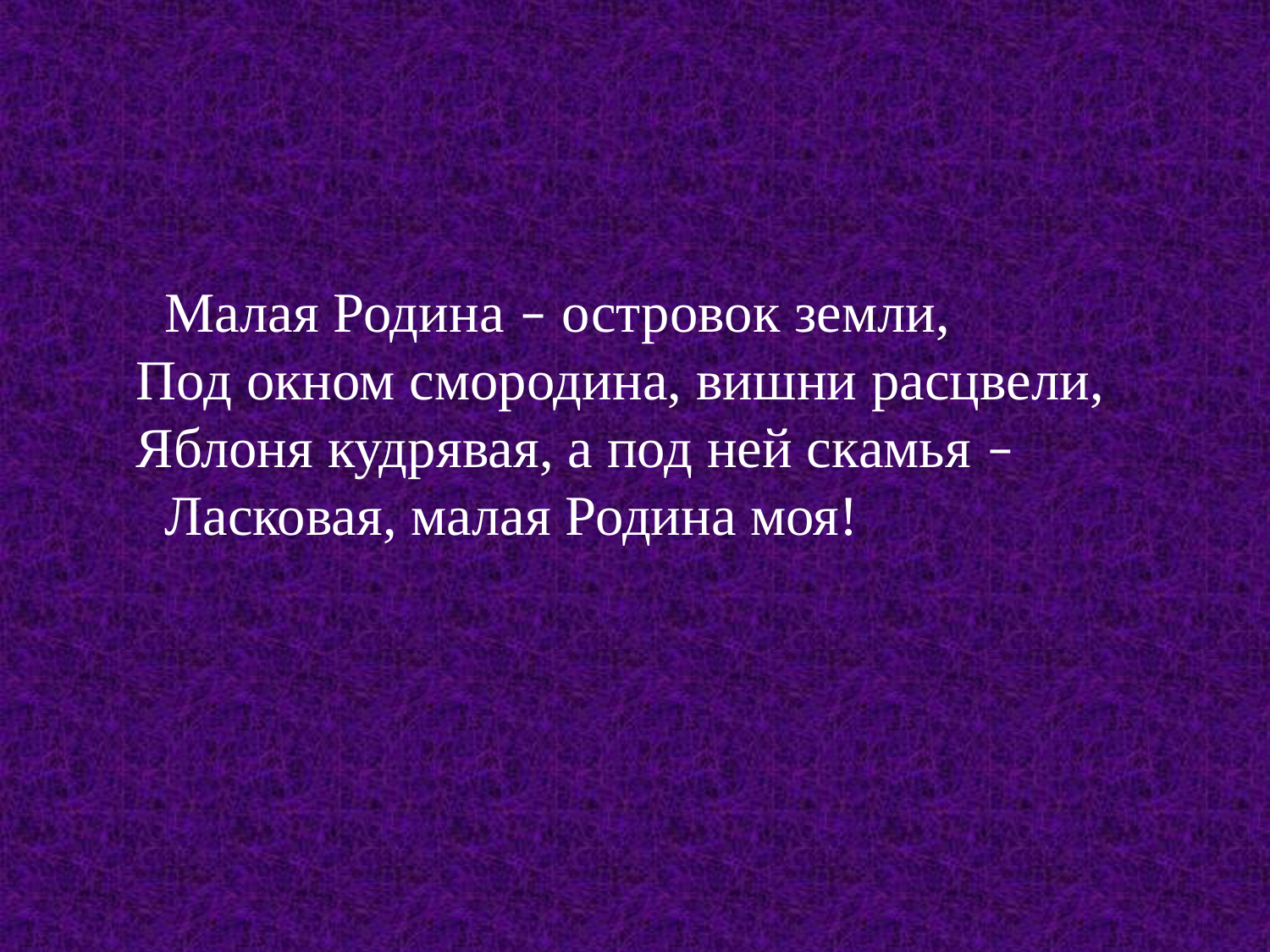

Малая Родина – островок земли,
 Под окном смородина, вишни расцвели,
 Яблоня кудрявая, а под ней скамья –
   Ласковая, малая Родина моя!